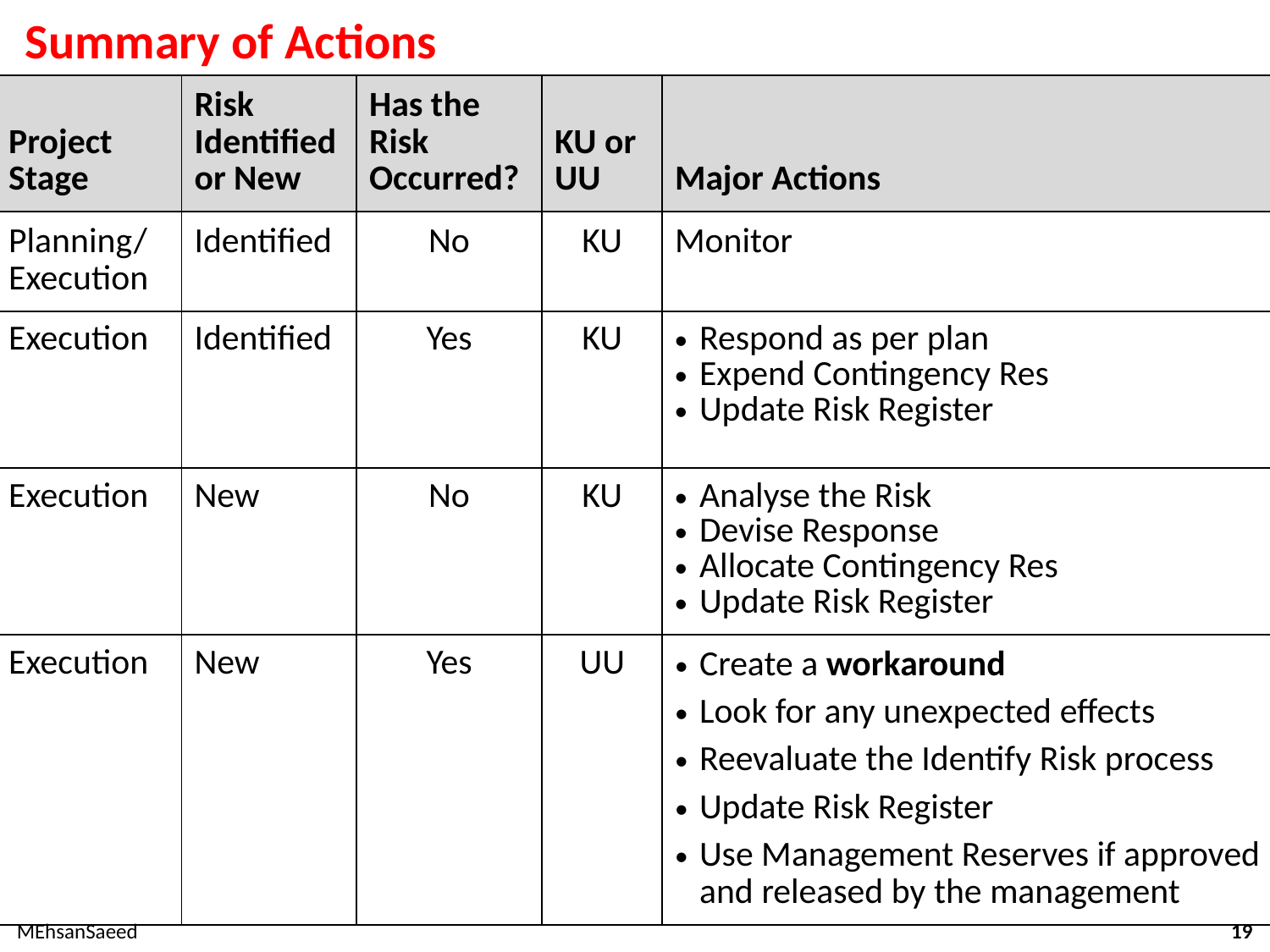

# Summary of Actions
| Project Stage | Risk Identified or New | Has the Risk Occurred? | KU or UU | Major Actions |
| --- | --- | --- | --- | --- |
| Planning/ Execution | Identified | No | KU | Monitor |
| Execution | Identified | Yes | KU | Respond as per plan Expend Contingency Res Update Risk Register |
| Execution | New | No | KU | Analyse the Risk Devise Response Allocate Contingency Res Update Risk Register |
| Execution | New | Yes | UU | Create a workaround Look for any unexpected effects Reevaluate the Identify Risk process Update Risk Register Use Management Reserves if approved and released by the management |
MEhsanSaeed
19